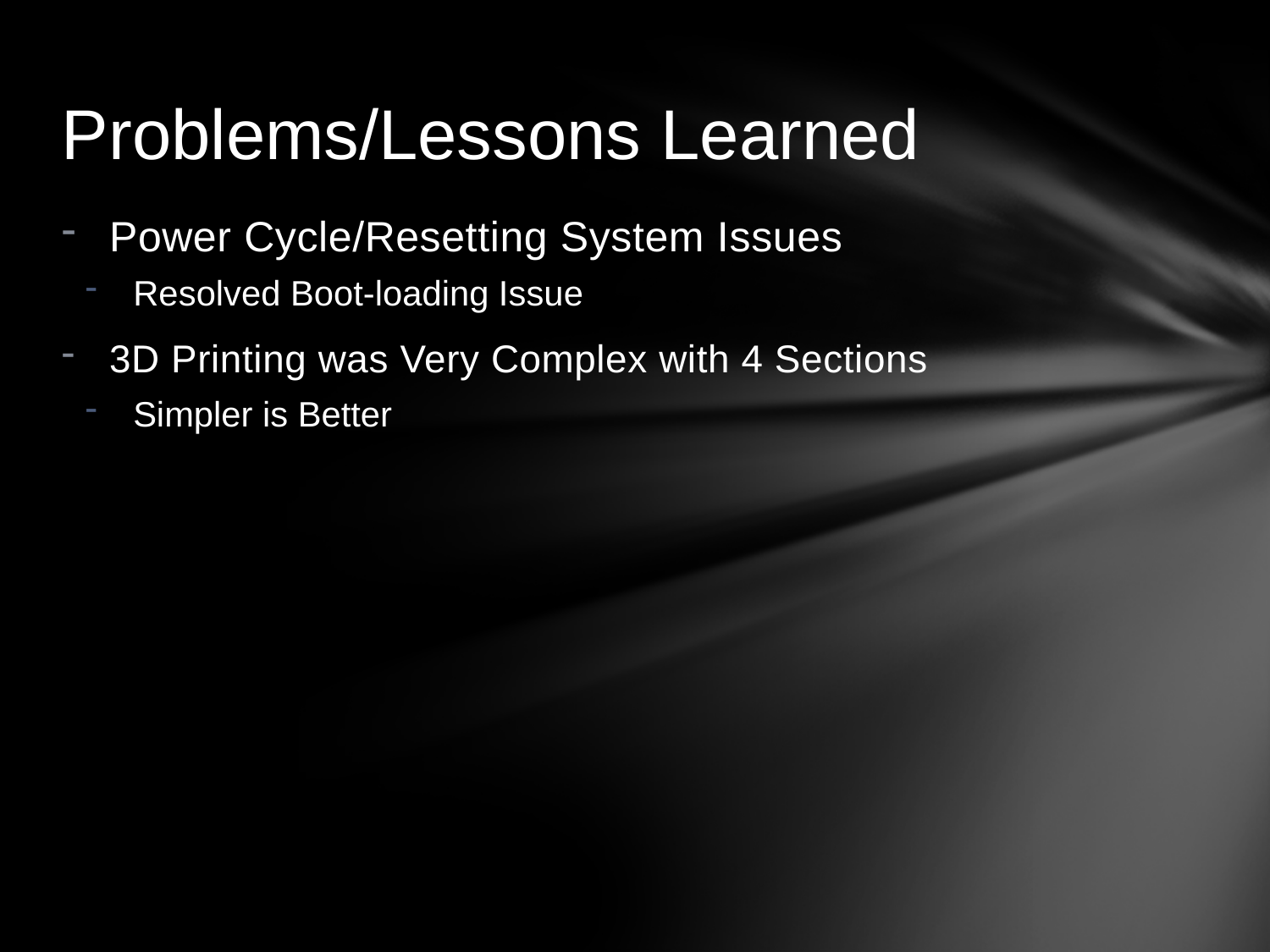

# Problems/Lessons Learned
Power Cycle/Resetting System Issues
Resolved Boot-loading Issue
3D Printing was Very Complex with 4 Sections
Simpler is Better